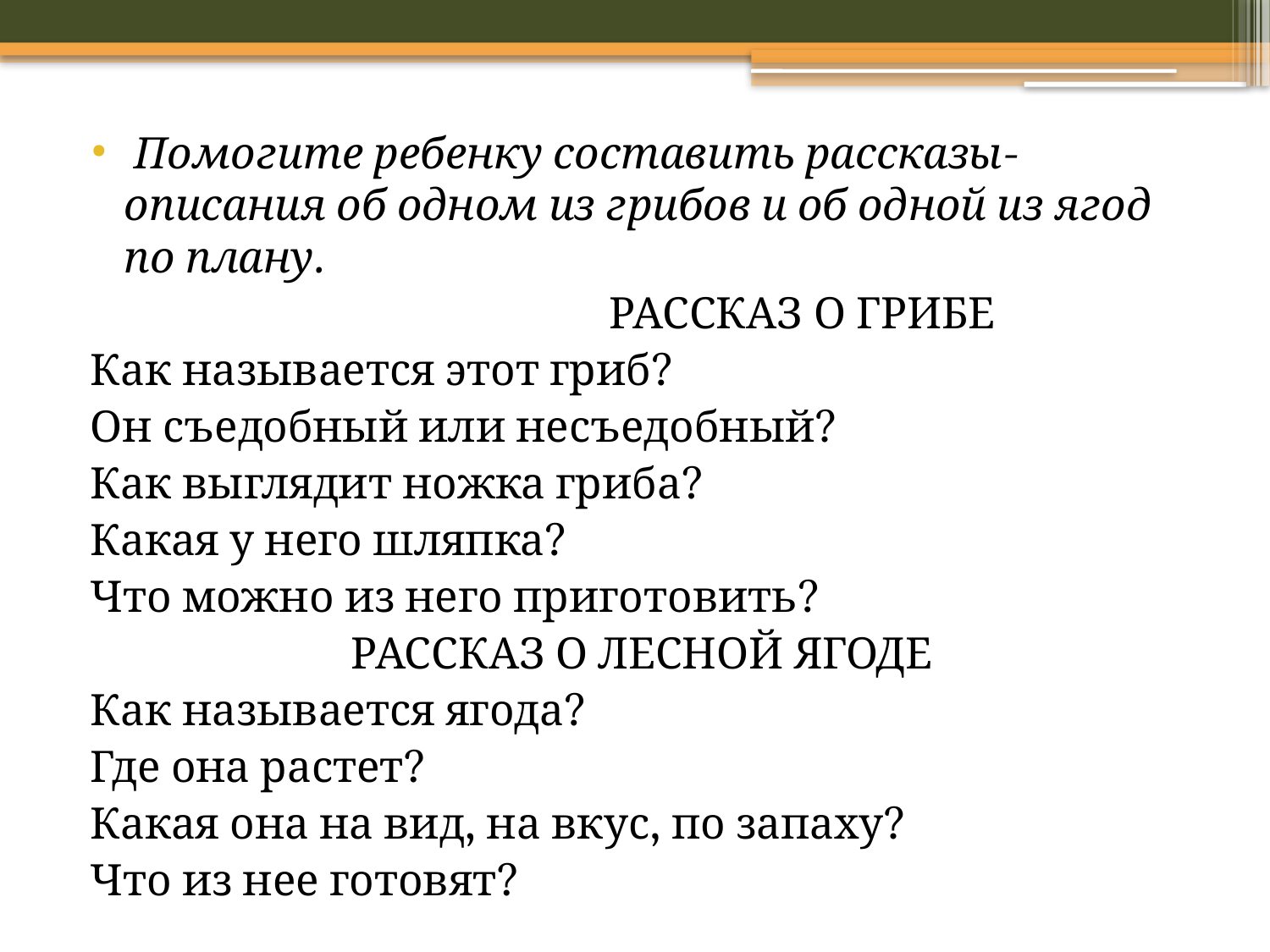

Помогите ребенку составить рассказы-описания об одном из грибов и об одной из ягод по плану.
                                                  РАССКАЗ О ГРИБЕ
Как называется этот гриб?
Он съедобный или несъедобный?
Как выглядит ножка гриба?
Какая у него шляпка?
Что можно из него приготовить?
РАССКАЗ О ЛЕСНОЙ ЯГОДЕ
Как называется ягода?
Где она растет?
Какая она на вид, на вкус, по запаху?
Что из нее готовят?